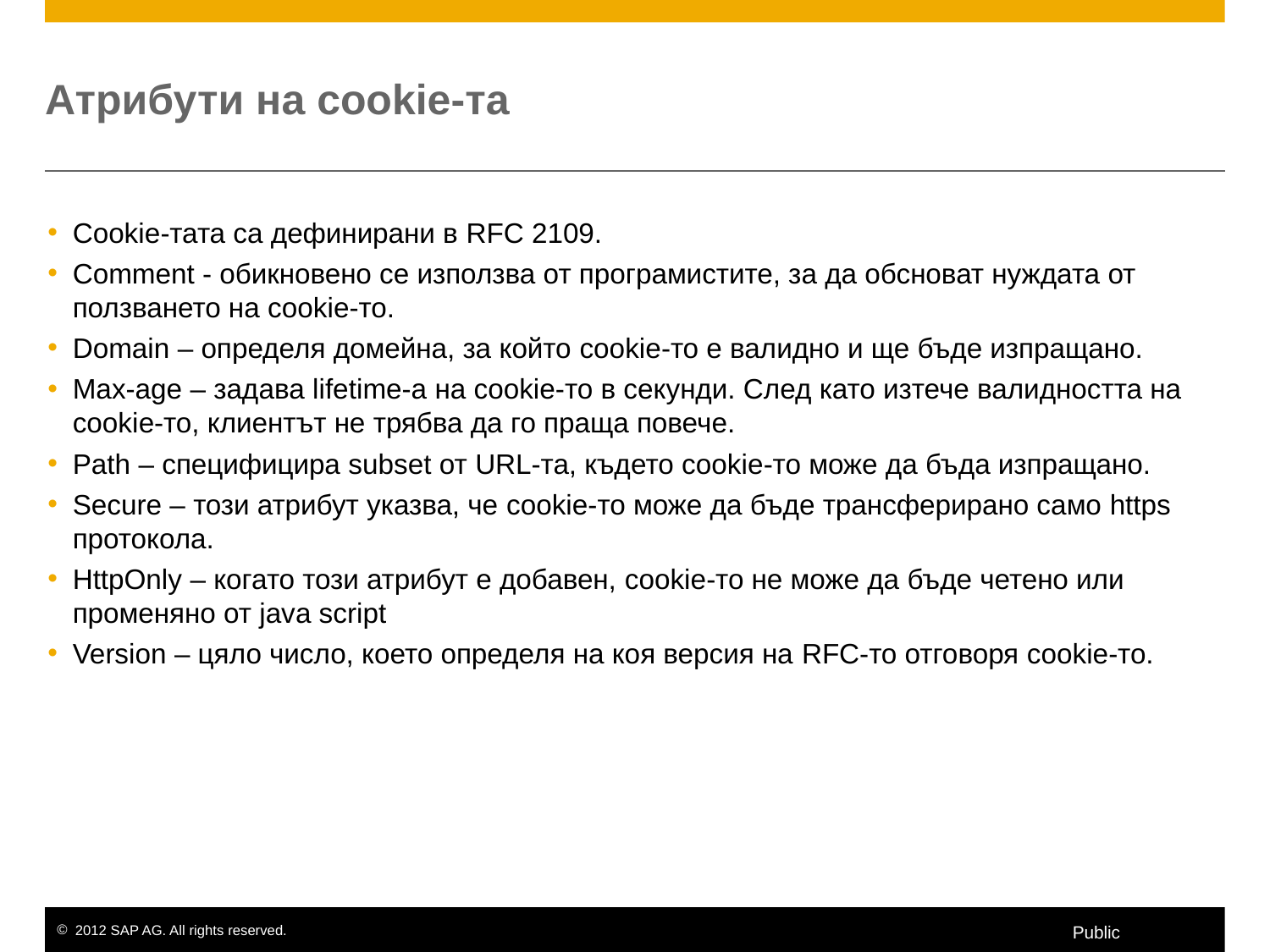

# Атрибути на cookie-та
Cookie-тата са дефинирани в RFC 2109.
Comment - обикновено се използва от програмистите, за да обсноват нуждата от ползването на cookie-то.
Domain – определя домейна, за който cookie-то е валидно и ще бъде изпращано.
Max-age – задава lifetime-a на cookie-то в секунди. След като изтече валидността на cookiе-то, клиентът не трябва да го праща повече.
Path – специфицира subset от URL-та, където cookie-то може да бъда изпращано.
Secure – този атрибут указва, че cookie-то може да бъде трансферирано само https протокола.
HttpOnly – когато този атрибут е добавен, cookie-то не може да бъде четено или променяно от java script
Version – цяло число, което определя на коя версия на RFC-то отговоря cookie-то.